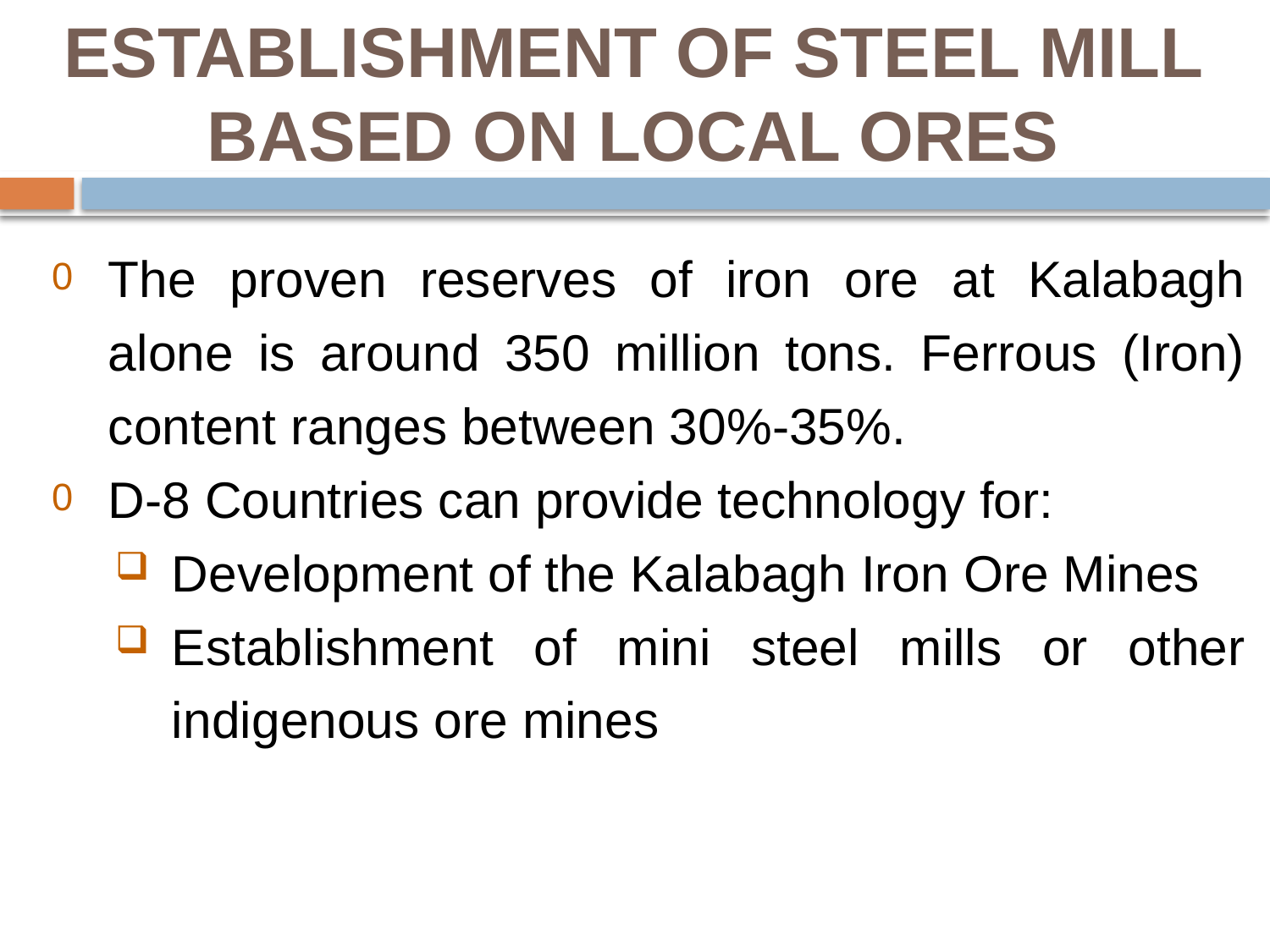

ESTABLISHMENT OF STEEL MILL BASED ON LOCAL ORES
The proven reserves of iron ore at Kalabagh alone is around 350 million tons. Ferrous (Iron) content ranges between 30%-35%.
D-8 Countries can provide technology for:
Development of the Kalabagh Iron Ore Mines
Establishment of mini steel mills or other indigenous ore mines